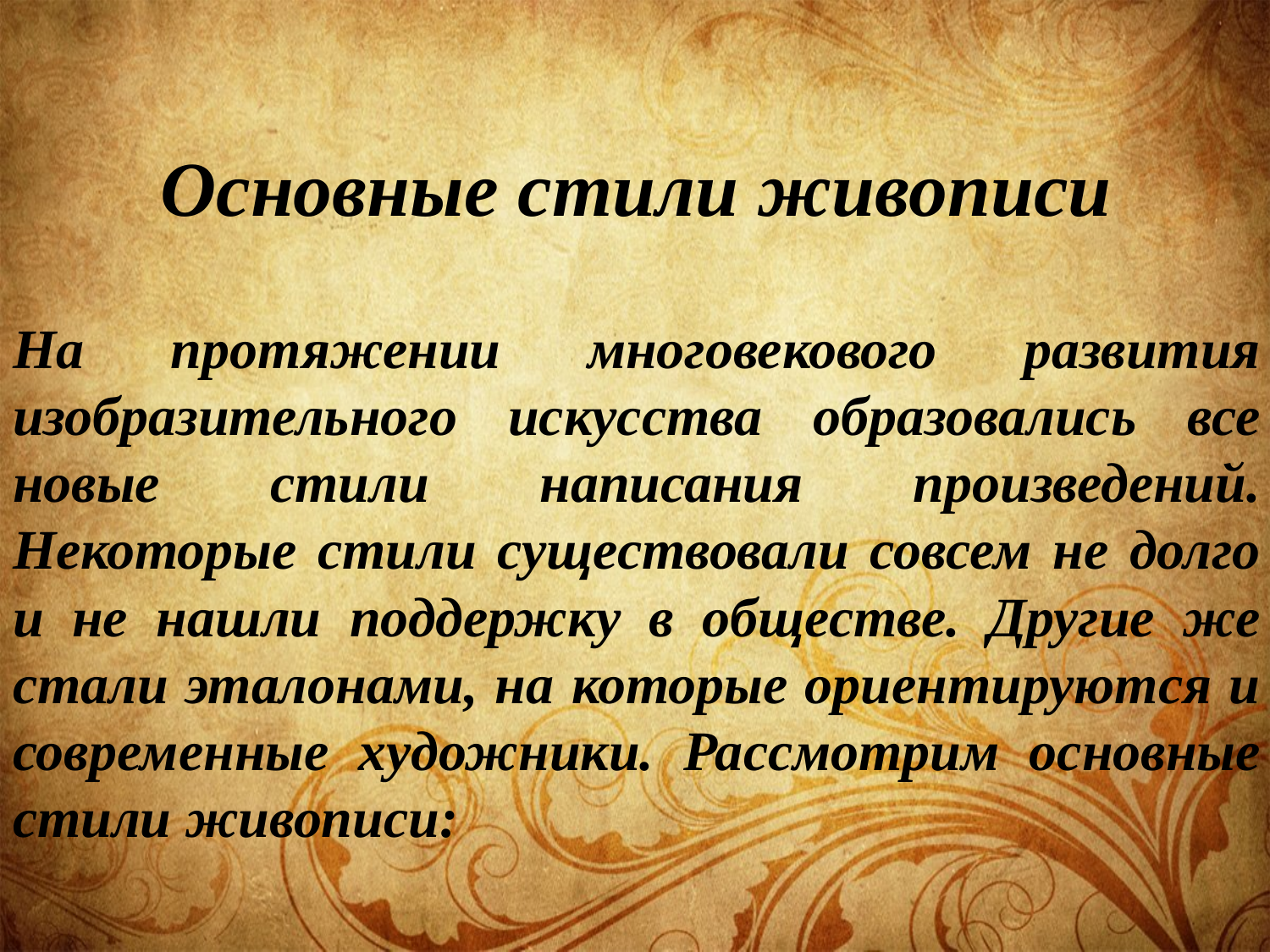

# Основные стили живописи
На протяжении многовекового развития изобразительного искусства образовались все новые стили написания произведений. Некоторые стили существовали совсем не долго и не нашли поддержку в обществе. Другие же стали эталонами, на которые ориентируются и современные художники. Рассмотрим основные стили живописи: